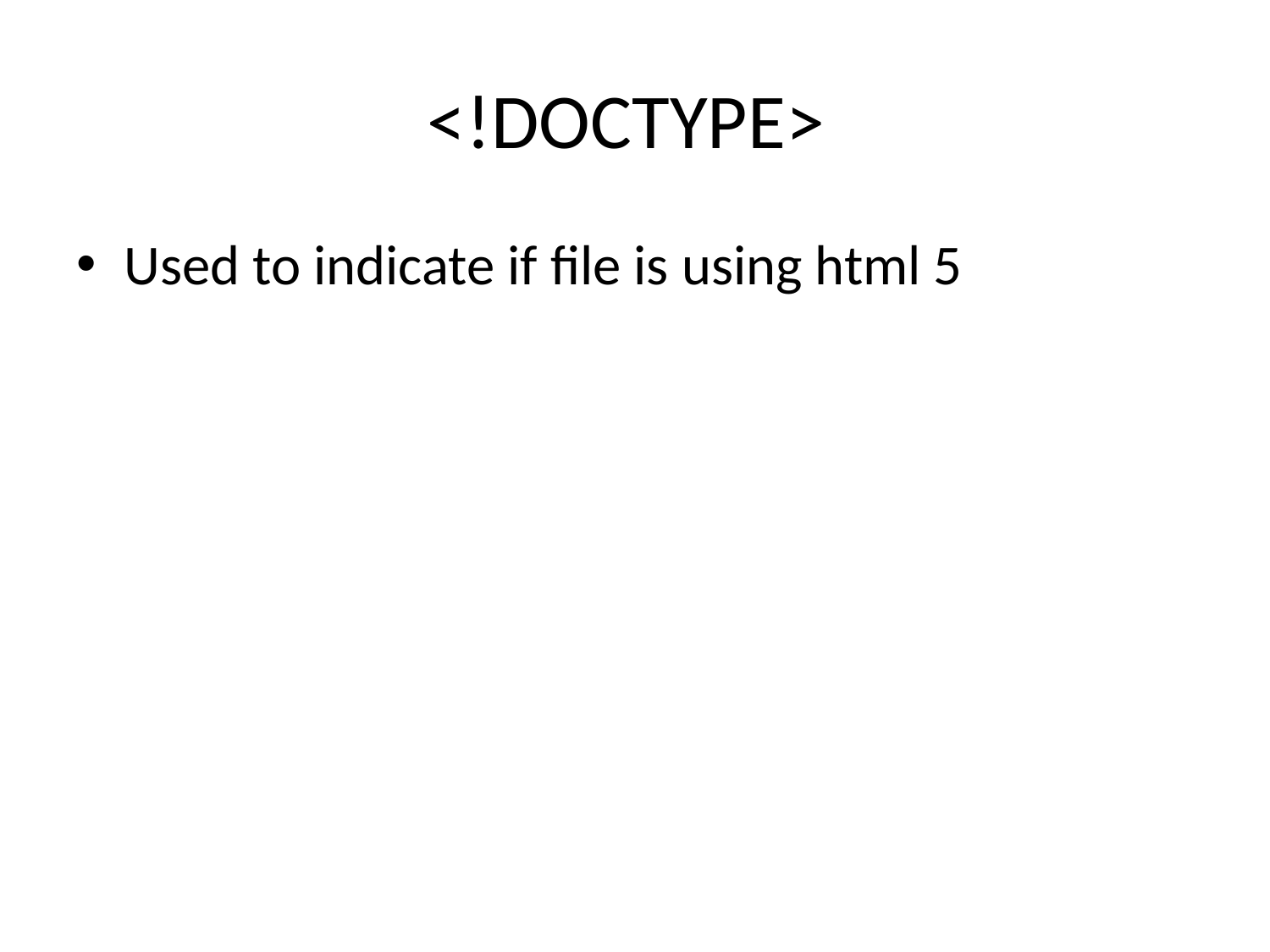

# <!DOCTYPE>
Used to indicate if file is using html 5